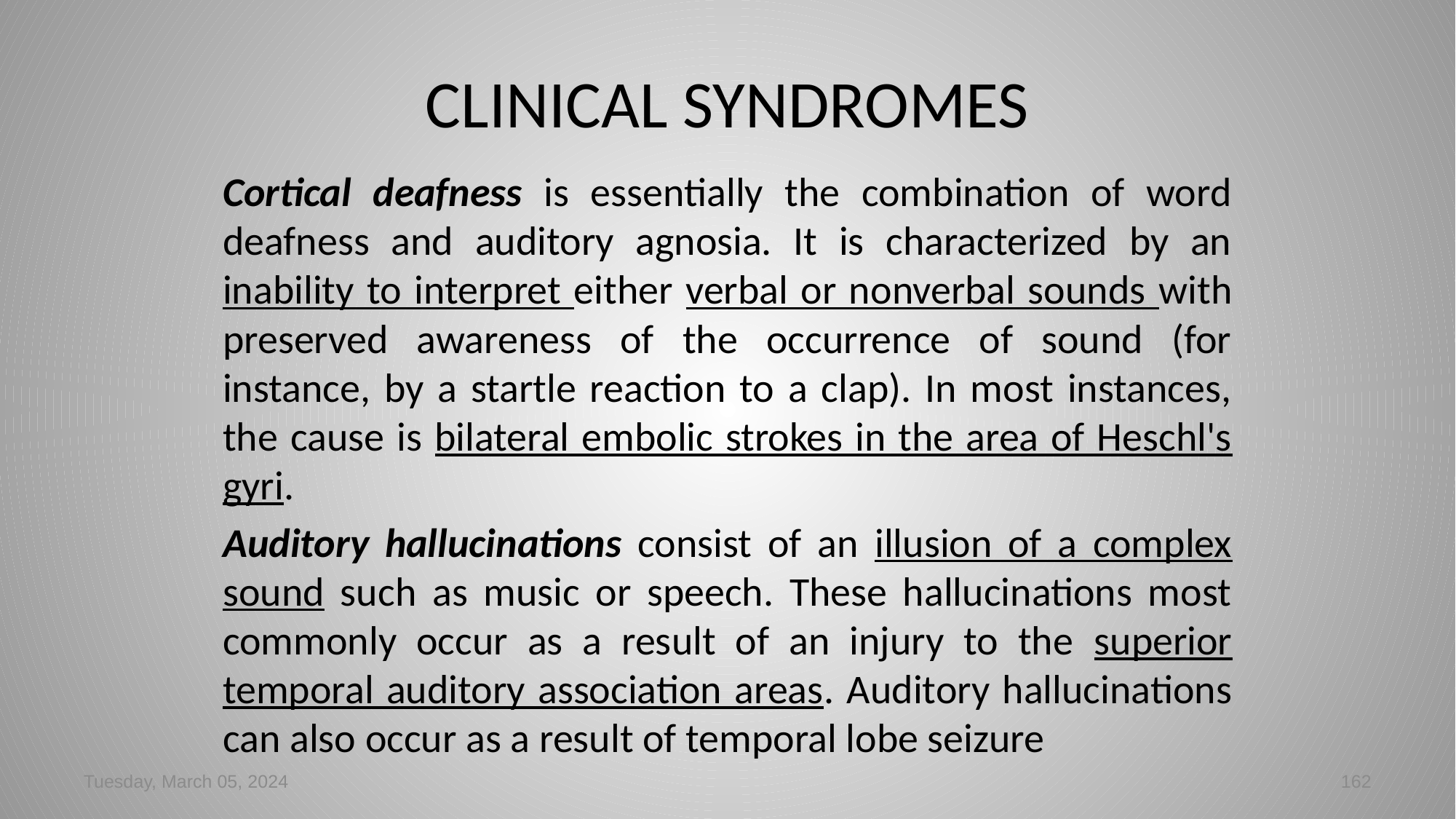

# CLINICAL SYNDROMES
Cortical deafness is essentially the combination of word deafness and auditory agnosia. It is characterized by an inability to interpret either verbal or nonverbal sounds with preserved awareness of the occurrence of sound (for instance, by a startle reaction to a clap). In most instances, the cause is bilateral embolic strokes in the area of Heschl's gyri.
Auditory hallucinations consist of an illusion of a complex sound such as music or speech. These hallucinations most commonly occur as a result of an injury to the superior temporal auditory association areas. Auditory hallucinations can also occur as a result of temporal lobe seizure
Tuesday, March 05, 2024
162